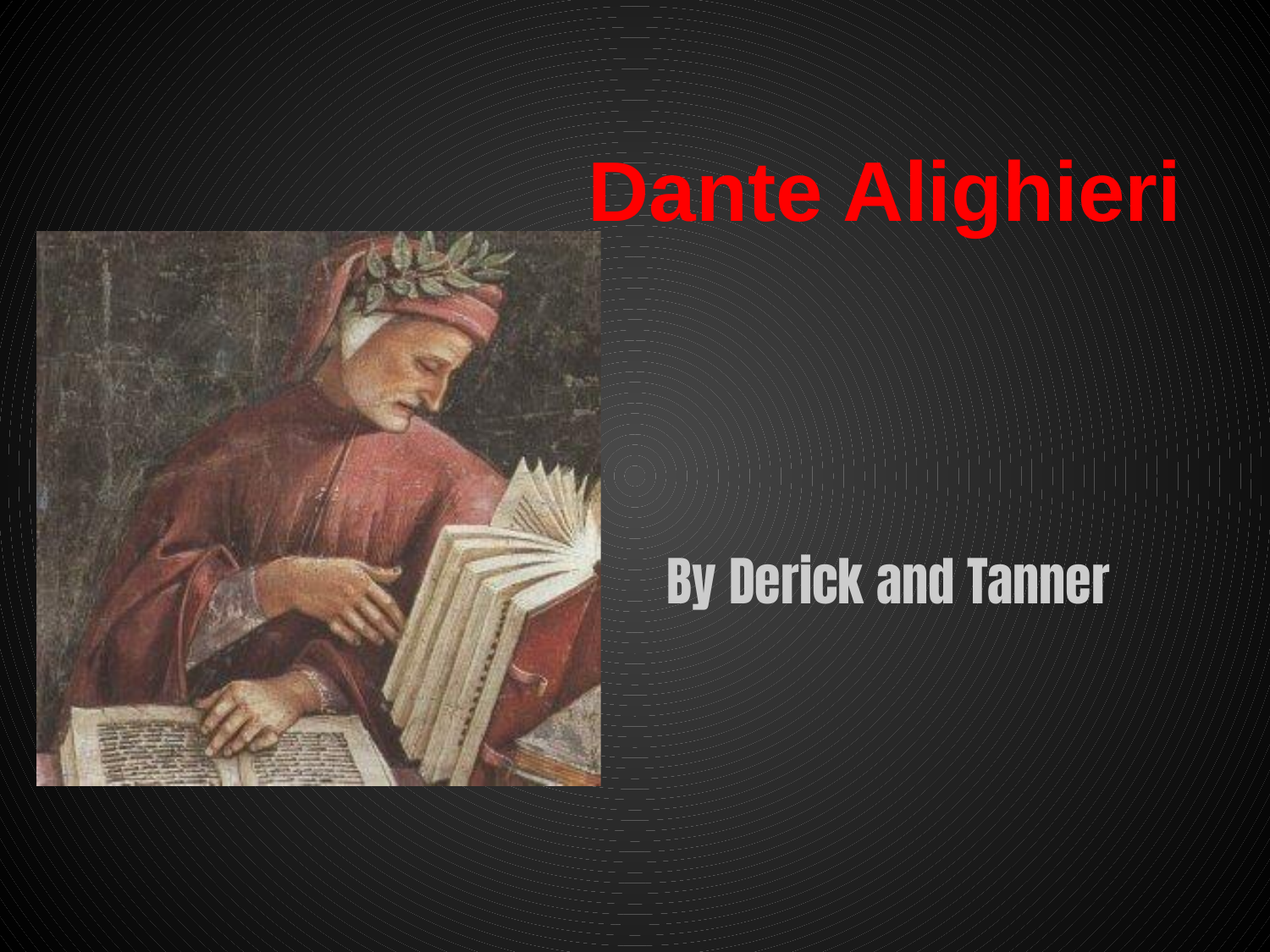

# Dante Alighieri

By Derick and Tanner